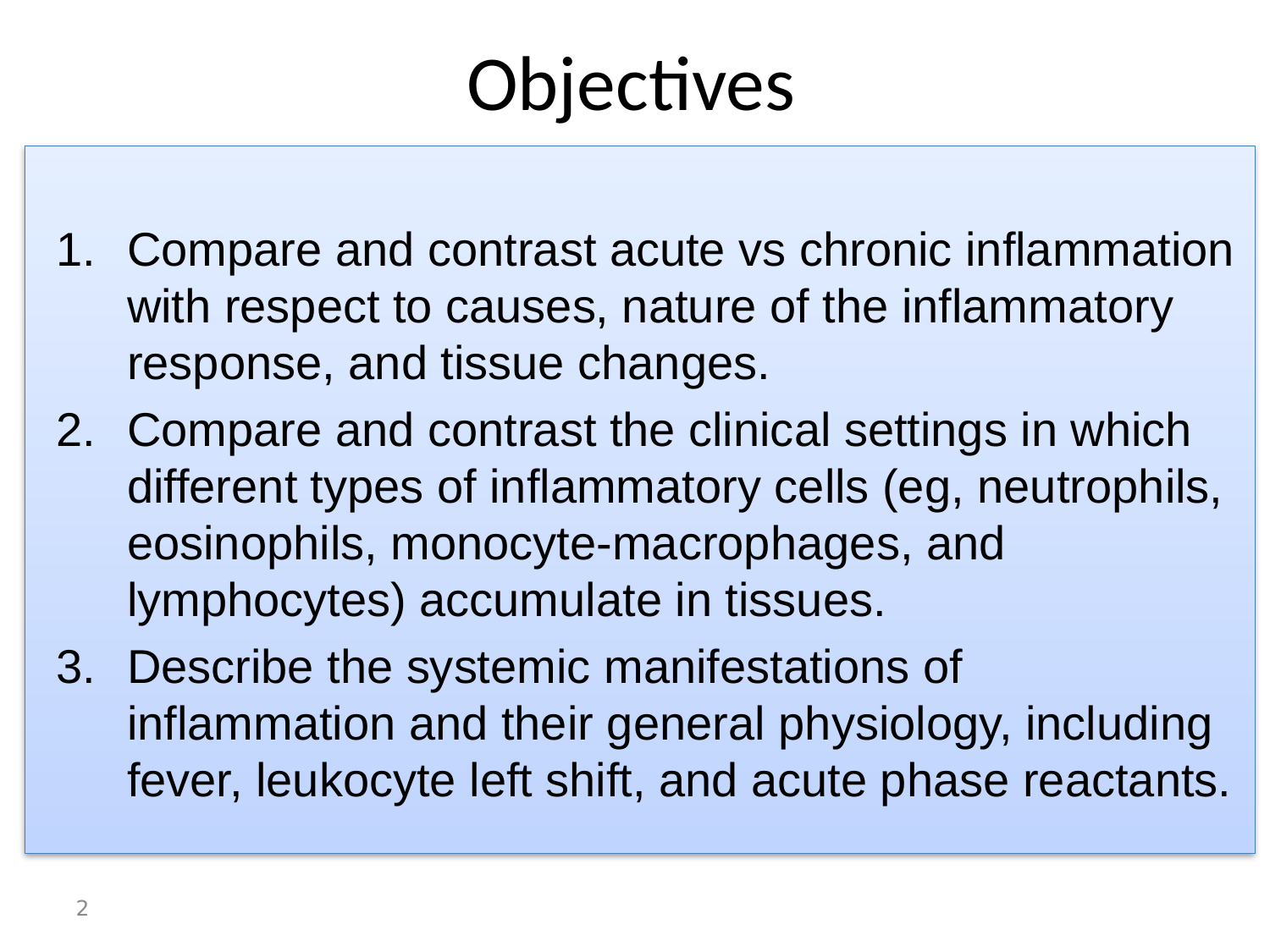

# Objectives

Compare and contrast acute vs chronic inflammation with respect to causes, nature of the inflammatory response, and tissue changes.
Compare and contrast the clinical settings in which different types of inflammatory cells (eg, neutrophils, eosinophils, monocyte-macrophages, and lymphocytes) accumulate in tissues.
Describe the systemic manifestations of inflammation and their general physiology, including fever, leukocyte left shift, and acute phase reactants.
2